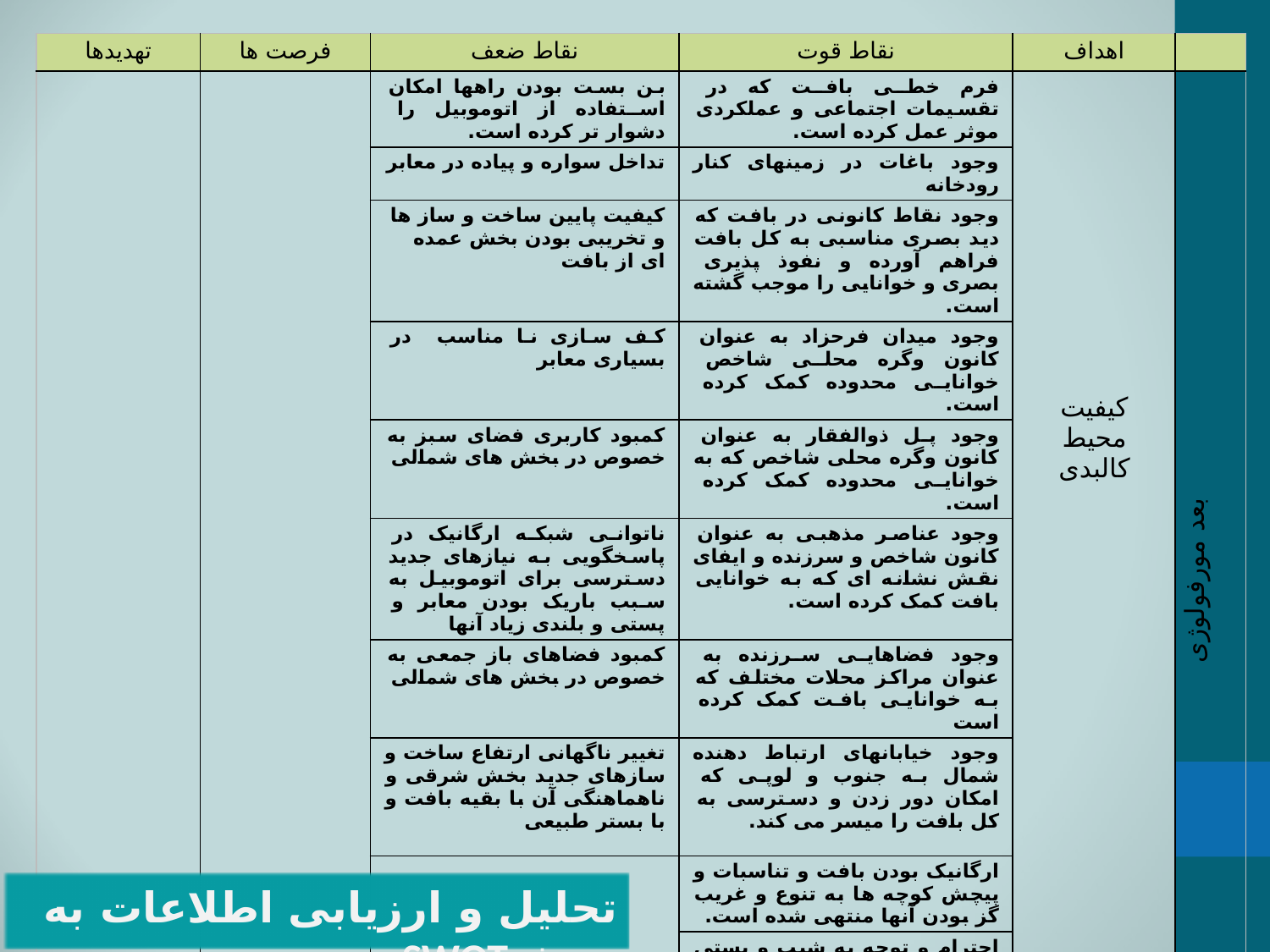

| تهدیدها | فرصت ها | نقاط ضعف | نقاط قوت | اهداف |  |
| --- | --- | --- | --- | --- | --- |
|  |  | بن بست بودن راهها امکان استفاده از اتوموبیل را دشوار تر کرده است. | فرم خطی بافت که در تقسیمات اجتماعی و عملکردی موثر عمل کرده است. | کیفیت محیط کالبدی | بعد مورفولوژی |
|  |  | تداخل سواره و پیاده در معابر | وجود باغات در زمینهای کنار رودخانه |  |  |
|  |  | کیفیت پایین ساخت و ساز ها و تخریبی بودن بخش عمده ای از بافت | وجود نقاط کانونی در بافت که دید بصری مناسبی به کل بافت فراهم آورده و نفوذ پذیری بصری و خوانایی را موجب گشته است. |  |  |
|  |  | کف سازی نا مناسب در بسیاری معابر | وجود میدان فرحزاد به عنوان کانون وگره محلی شاخص خوانایی محدوده کمک کرده است. |  |  |
|  |  | کمبود کاربری فضای سبز به خصوص در بخش های شمالی | وجود پل ذوالفقار به عنوان کانون وگره محلی شاخص که به خوانایی محدوده کمک کرده است. |  |  |
|  |  | ناتوانی شبکه ارگانیک در پاسخگویی به نیازهای جدید دسترسی برای اتوموبیل به سبب باریک بودن معابر و پستی و بلندی زیاد آنها | وجود عناصر مذهبی به عنوان کانون شاخص و سرزنده و ایفای نقش نشانه ای که به خوانایی بافت کمک کرده است. |  |  |
|  |  | کمبود فضاهای باز جمعی به خصوص در بخش های شمالی | وجود فضاهایی سرزنده به عنوان مراکز محلات مختلف که به خوانایی بافت کمک کرده است |  |  |
|  |  | تغییر ناگهانی ارتفاع ساخت و سازهای جدید بخش شرقی و ناهماهنگی آن با بقیه بافت و با بستر طبیعی | وجود خیابانهای ارتباط دهنده شمال به جنوب و لوپی که امکان دور زدن و دسترسی به کل بافت را میسر می کند. |  |  |
|  |  |  | ارگانیک بودن بافت و تناسبات و پیچش کوچه ها به تنوع و غریب گز بودن آنها منتهی شده است. |  |  |
|  |  |  | احترام و توجه به شیب و پستی و بلندی های زمین در ساخت و سازها |  |  |
|  |  |  | وجود رودخانه برحزاد به عنوان مجرای هدایت آبهای سطحی |  |  |
|  |  |  | وجود باغات وسیع در محله |  |  |

تحلیل و ارزیابی اطلاعات به روشSWOT